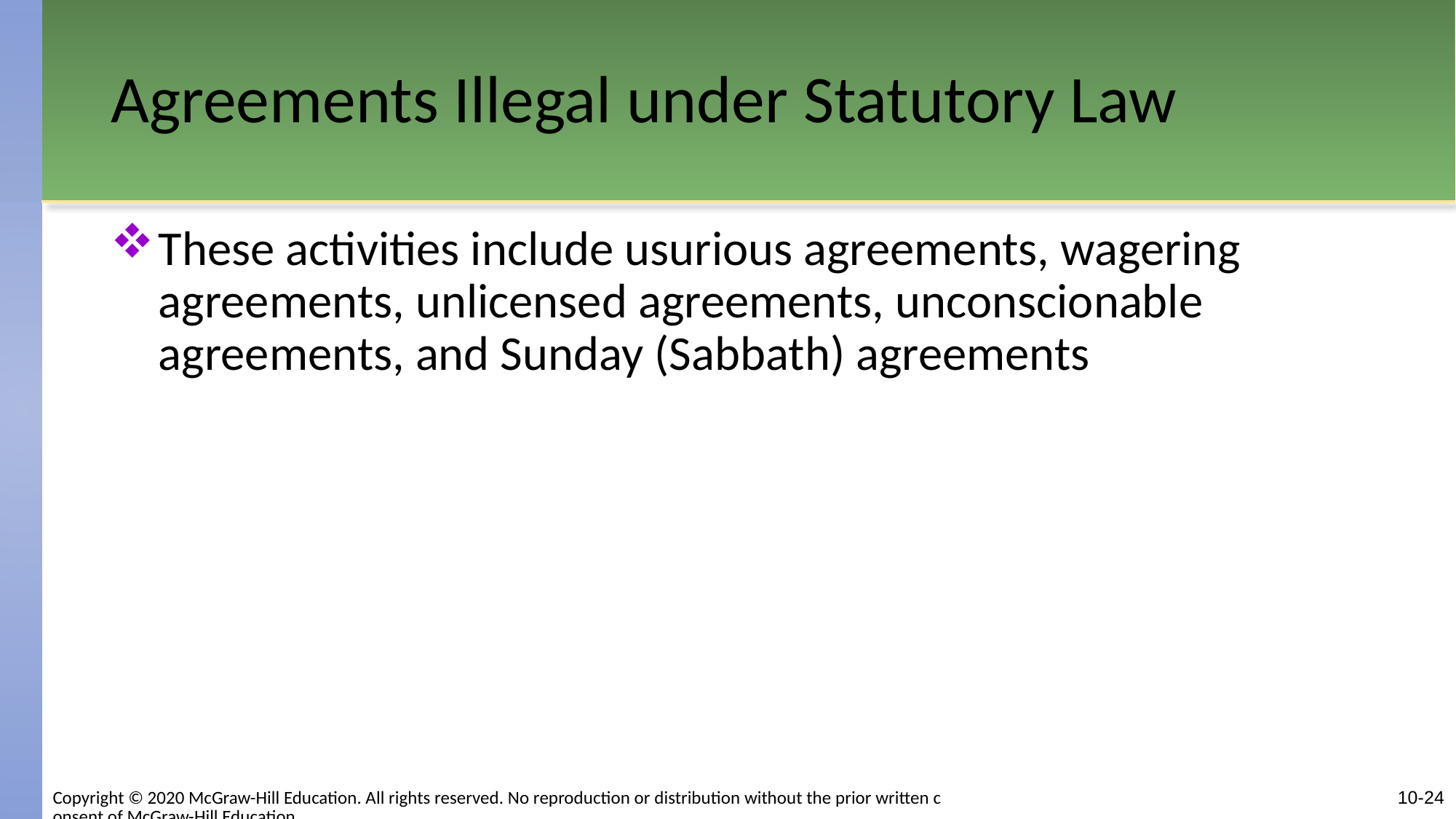

# Agreements Illegal under Statutory Law
These activities include usurious agreements, wagering agreements, unlicensed agreements, unconscionable agreements, and Sunday (Sabbath) agreements

Copyright © 2020 McGraw-Hill Education. All rights reserved. No reproduction or distribution without the prior written consent of McGraw-Hill Education.
10-24